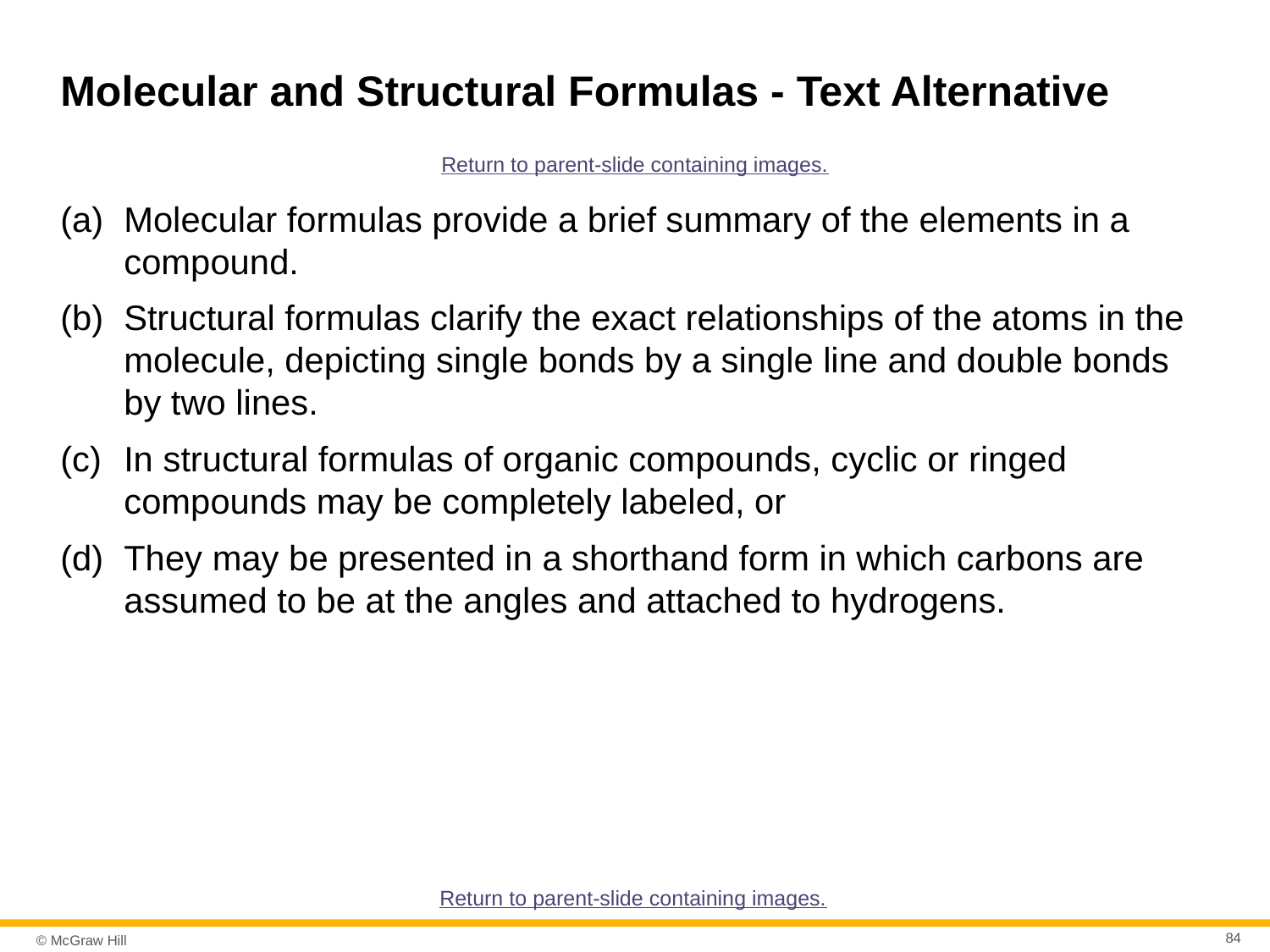

# Molecular and Structural Formulas - Text Alternative
Return to parent-slide containing images.
Molecular formulas provide a brief summary of the elements in a compound.
Structural formulas clarify the exact relationships of the atoms in the molecule, depicting single bonds by a single line and double bonds by two lines.
In structural formulas of organic compounds, cyclic or ringed compounds may be completely labeled, or
They may be presented in a shorthand form in which carbons are assumed to be at the angles and attached to hydrogens.
Return to parent-slide containing images.